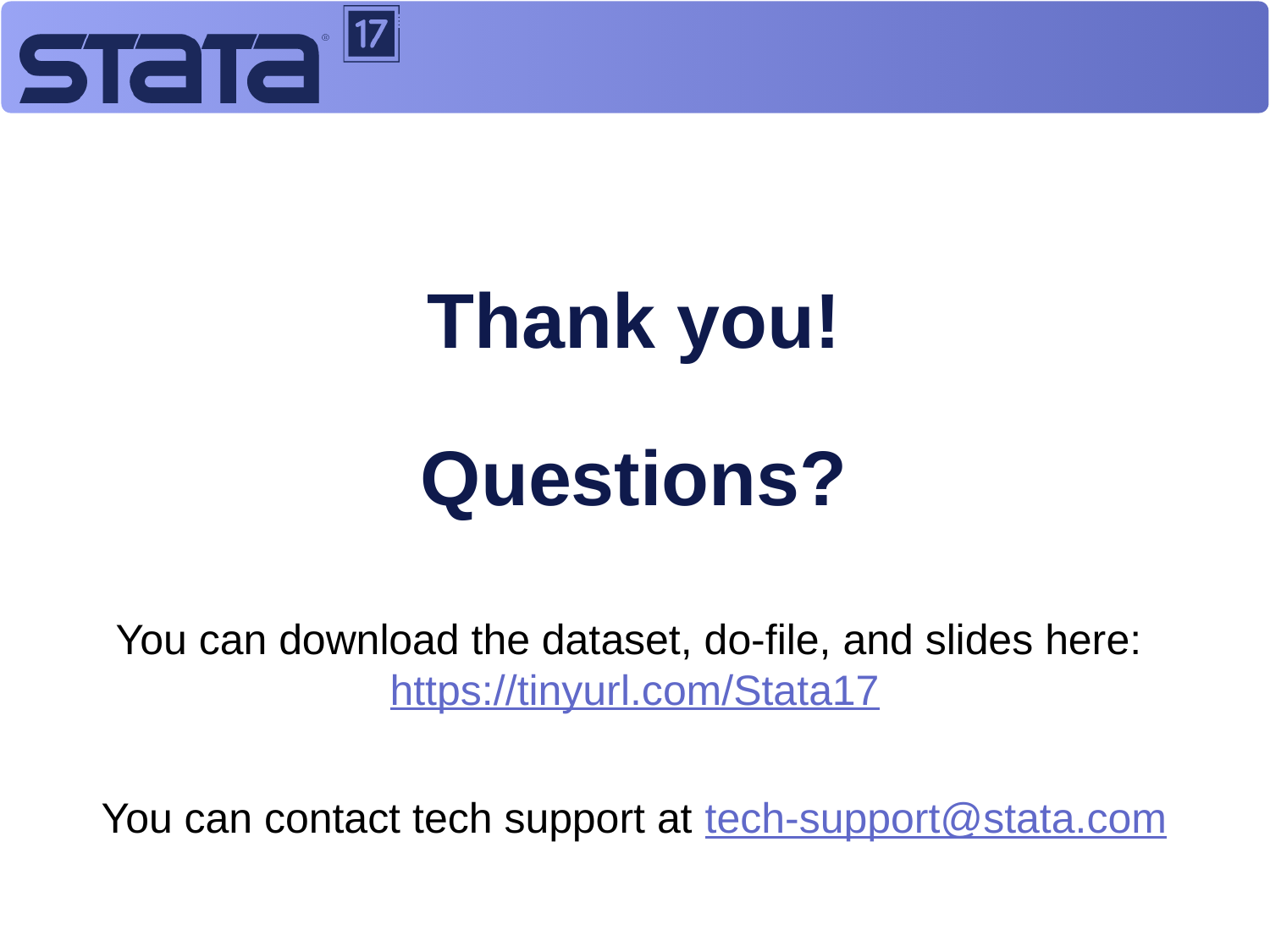

Thank you!

Questions?
You can download the dataset, do-file, and slides here: https://tinyurl.com/Stata17

You can contact tech support at tech-support@stata.com